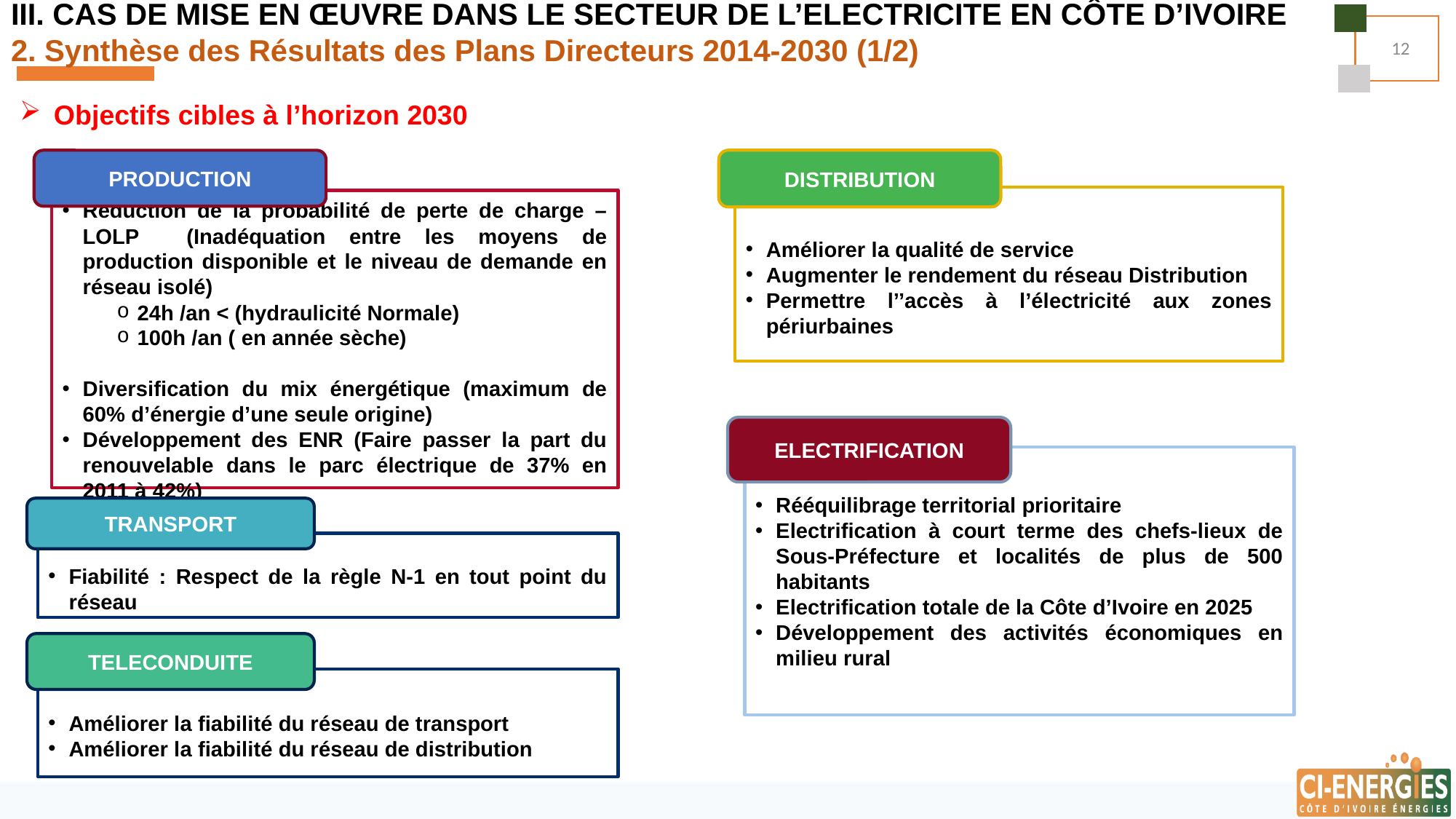

III. CAS DE MISE EN ŒUVRE DANS LE SECTEUR DE L’ELECTRICITE EN CÔTE D’IVOIRE
2. Synthèse des Résultats des Plans Directeurs 2014-2030 (1/2)
12
Objectifs cibles à l’horizon 2030
PRODUCTION

Réduction de la probabilité de perte de charge – LOLP  (Inadéquation entre les moyens de production disponible et le niveau de demande en réseau isolé)
24h /an < (hydraulicité Normale)
100h /an ( en année sèche)

Diversification du mix énergétique (maximum de 60% d’énergie d’une seule origine)
Développement des ENR (Faire passer la part du renouvelable dans le parc électrique de 37% en 2011 à 42%)
DISTRIBUTION

Améliorer la qualité de service
Augmenter le rendement du réseau Distribution
Permettre l’’accès à l’électricité aux zones périurbaines
ELECTRIFICATION
Rééquilibrage territorial prioritaire
Electrification à court terme des chefs-lieux de Sous-Préfecture et localités de plus de 500 habitants
Electrification totale de la Côte d’Ivoire en 2025
Développement des activités économiques en milieu rural
TRANSPORT

Fiabilité : Respect de la règle N-1 en tout point du réseau
TELECONDUITE

Améliorer la fiabilité du réseau de transport
Améliorer la fiabilité du réseau de distribution